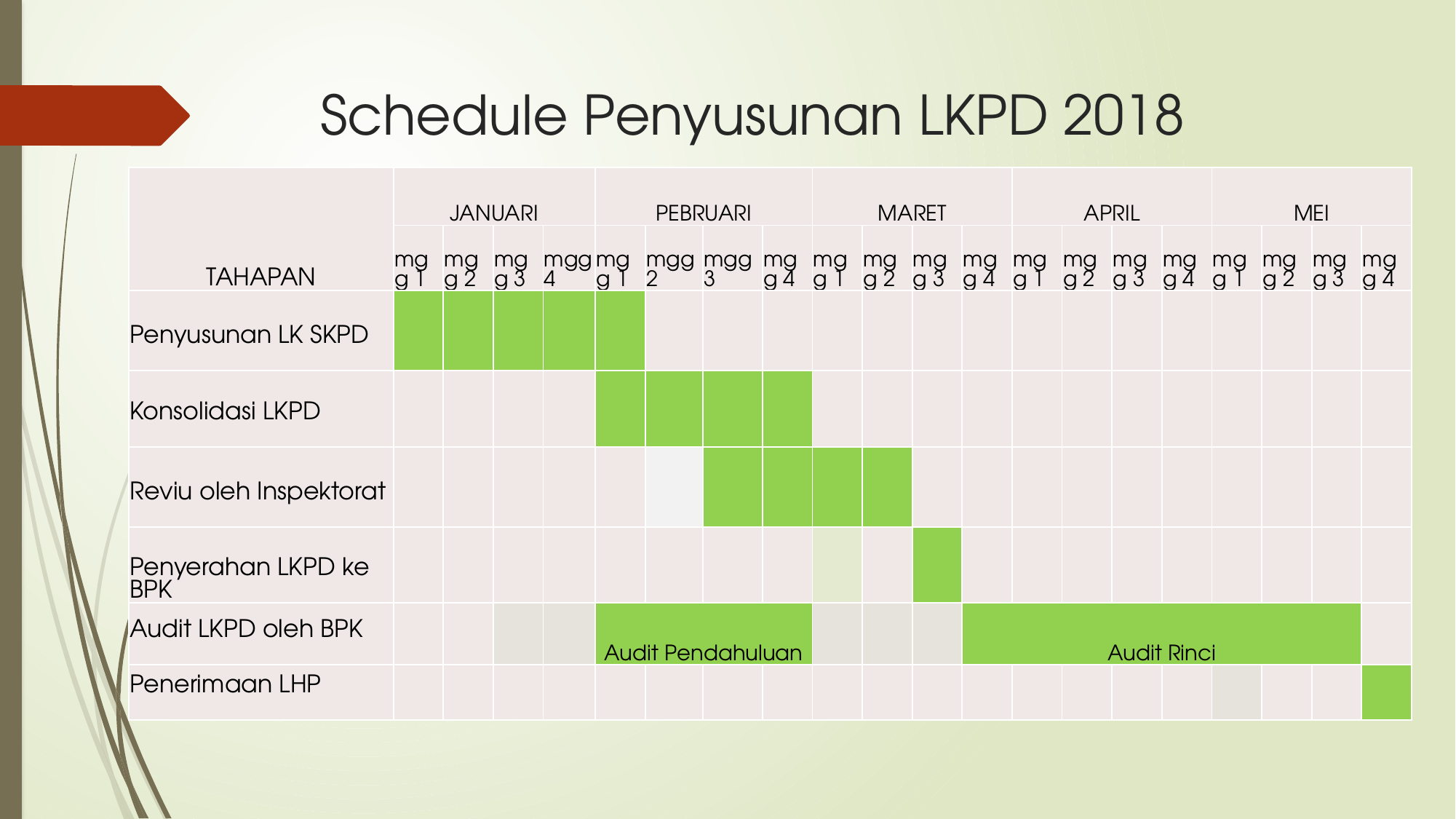

# Schedule Penyusunan LKPD 2018
| TAHAPAN | JANUARI |  |  |  | PEBRUARI |  |  |  | MARET |  |  |  | APRIL |  |  |  | MEI |  |  |  |
| --- | --- | --- | --- | --- | --- | --- | --- | --- | --- | --- | --- | --- | --- | --- | --- | --- | --- | --- | --- | --- |
|  | mgg 1 | mgg 2 | mgg 3 | mgg 4 | mgg 1 | mgg 2 | mgg 3 | mgg 4 | mgg 1 | mgg 2 | mgg 3 | mgg 4 | mgg 1 | mgg 2 | mgg 3 | mgg 4 | mgg 1 | mgg 2 | mgg 3 | mgg 4 |
| Penyusunan LK SKPD |  |  |  |  |  |  |  |  |  |  |  |  |  |  |  |  |  |  |  |  |
| Konsolidasi LKPD |  |  |  |  |  |  |  |  |  |  |  |  |  |  |  |  |  |  |  |  |
| Reviu oleh Inspektorat |  |  |  |  |  |  |  |  |  |  |  |  |  |  |  |  |  |  |  |  |
| Penyerahan LKPD ke BPK |  |  |  |  |  |  |  |  |  |  |  |  |  |  |  |  |  |  |  |  |
| Audit LKPD oleh BPK |  |  |  |  | Audit Pendahuluan |  |  |  |  |  |  | Audit Rinci |  |  |  |  |  |  |  |  |
| Penerimaan LHP |  |  |  |  |  |  |  |  |  |  |  |  |  |  |  |  |  |  |  |  |